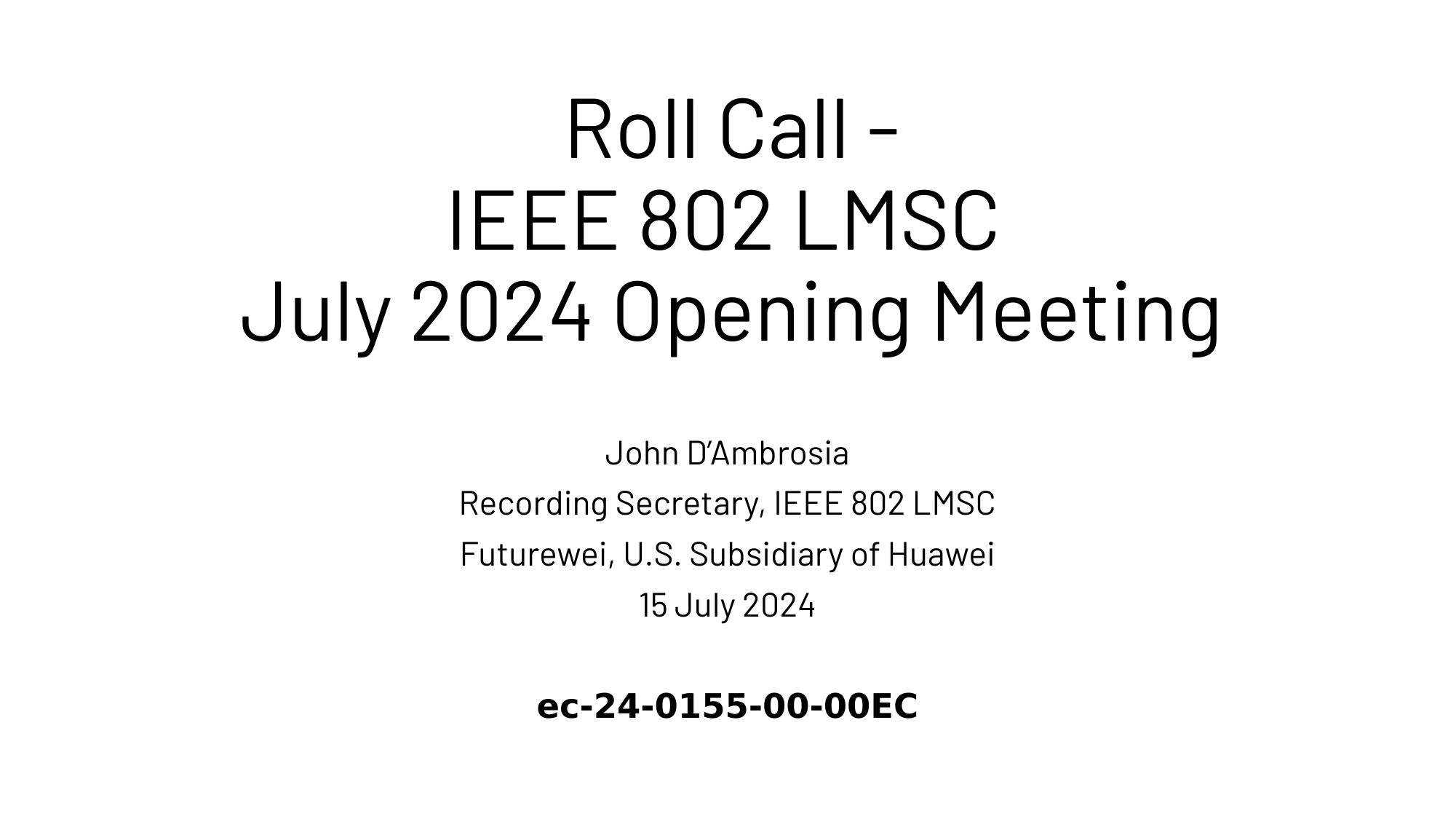

# Roll Call - IEEE 802 LMSC July 2024 Opening Meeting
John D’Ambrosia
Recording Secretary, IEEE 802 LMSC
Futurewei, U.S. Subsidiary of Huawei
15 July 2024

ec-24-0155-00-00EC